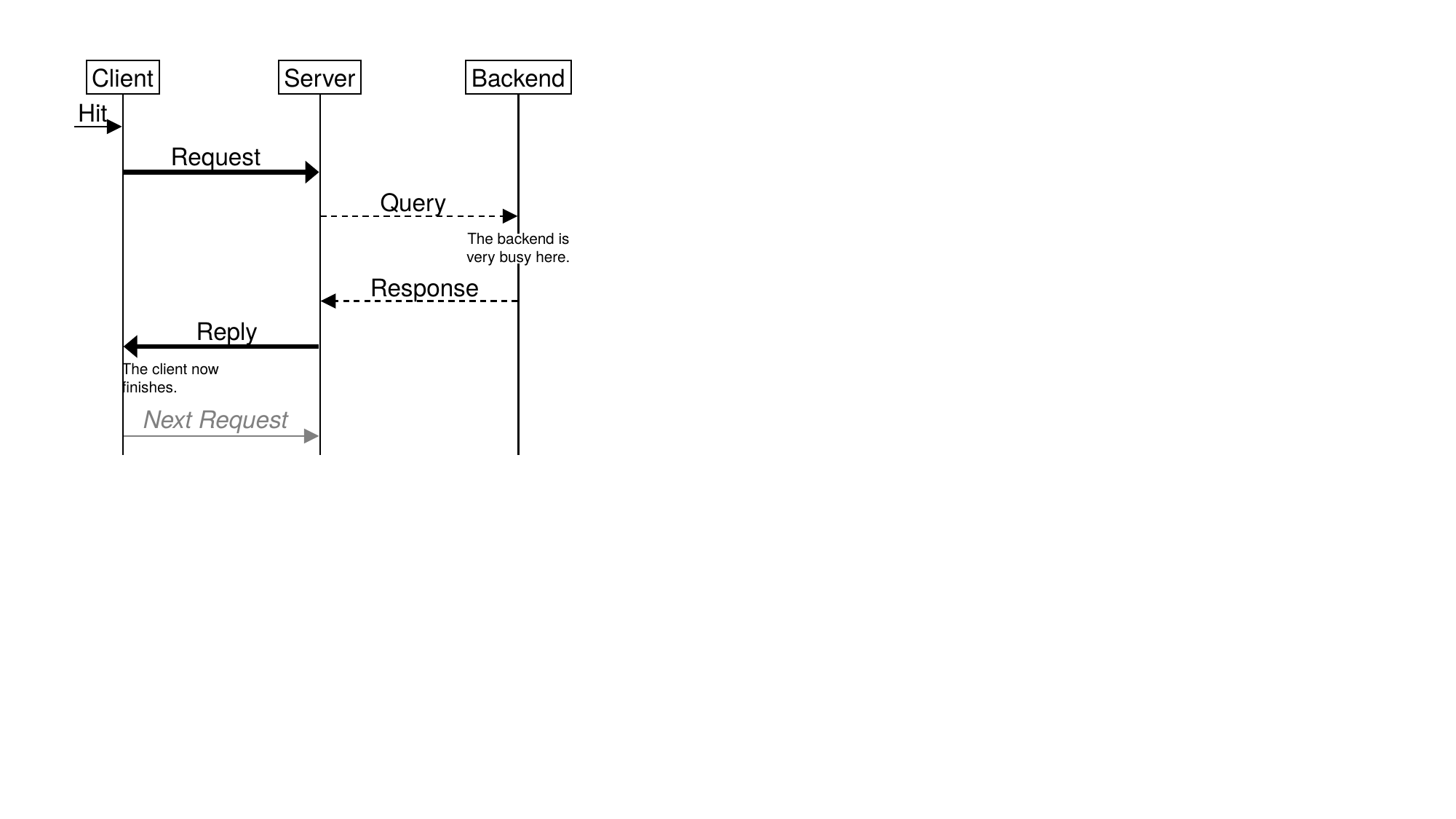

Client
Server
Backend
Hit
Request
Query
The backend is
very busy here.
Response
Reply
The client now
finishes.
Next Request